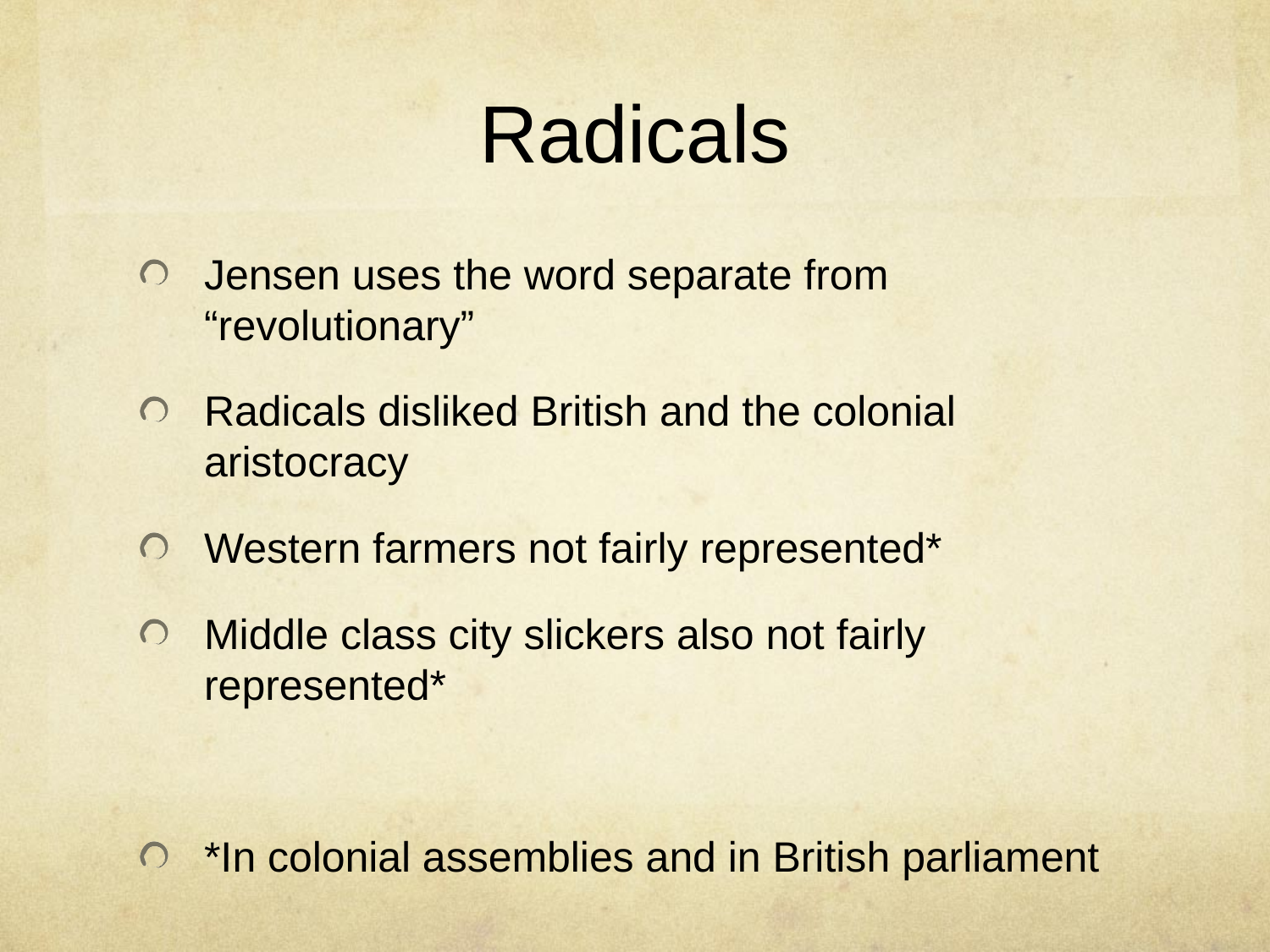

# Radicals
Jensen uses the word separate from “revolutionary”
Radicals disliked British and the colonial aristocracy
Western farmers not fairly represented*
Middle class city slickers also not fairly represented*

*In colonial assemblies and in British parliament